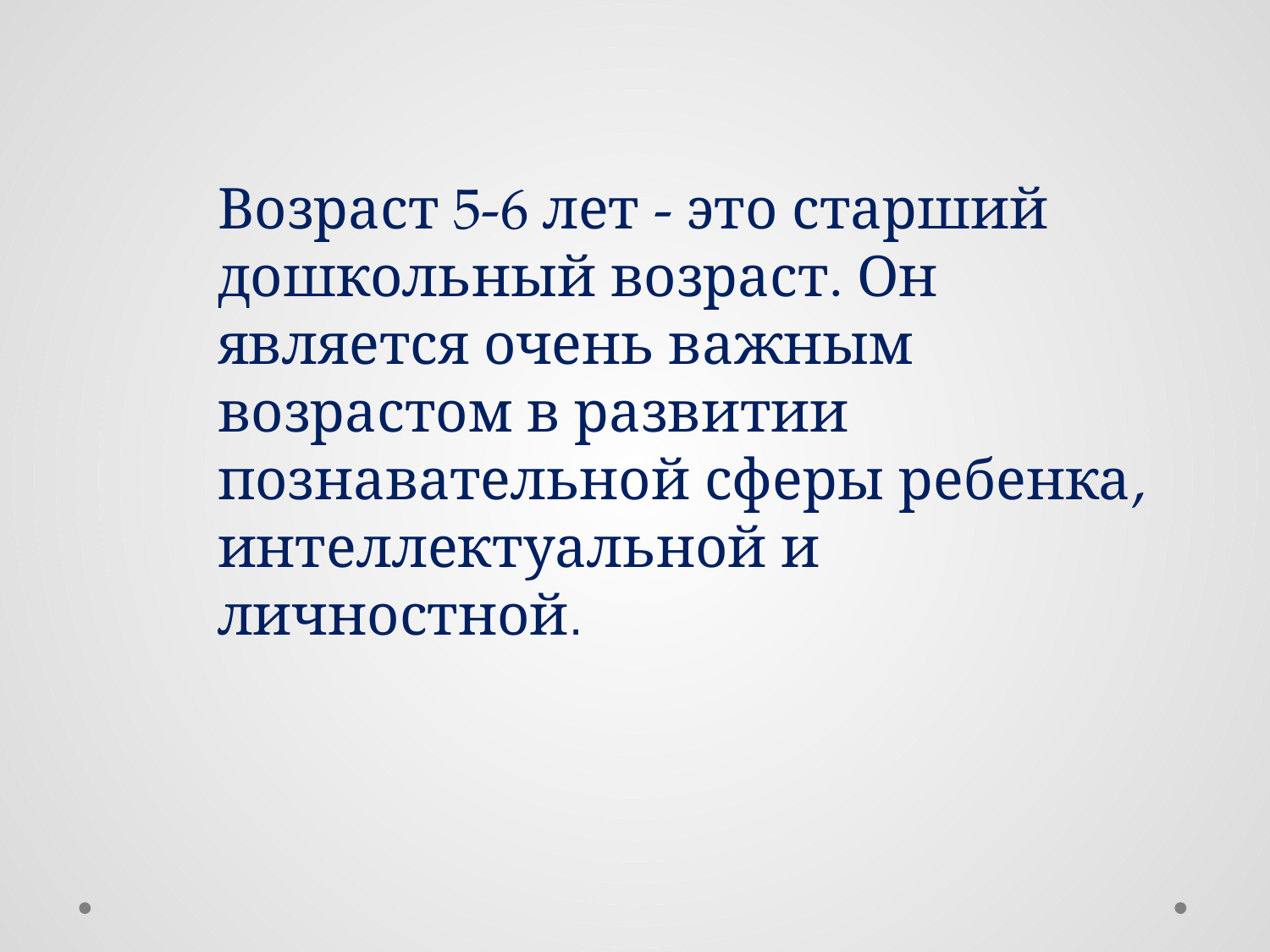

#
Возраст 5-6 лет - это старший дошкольный возраст. Он является очень важным возрастом в развитии познавательной сферы ребенка, интеллектуальной и личностной.